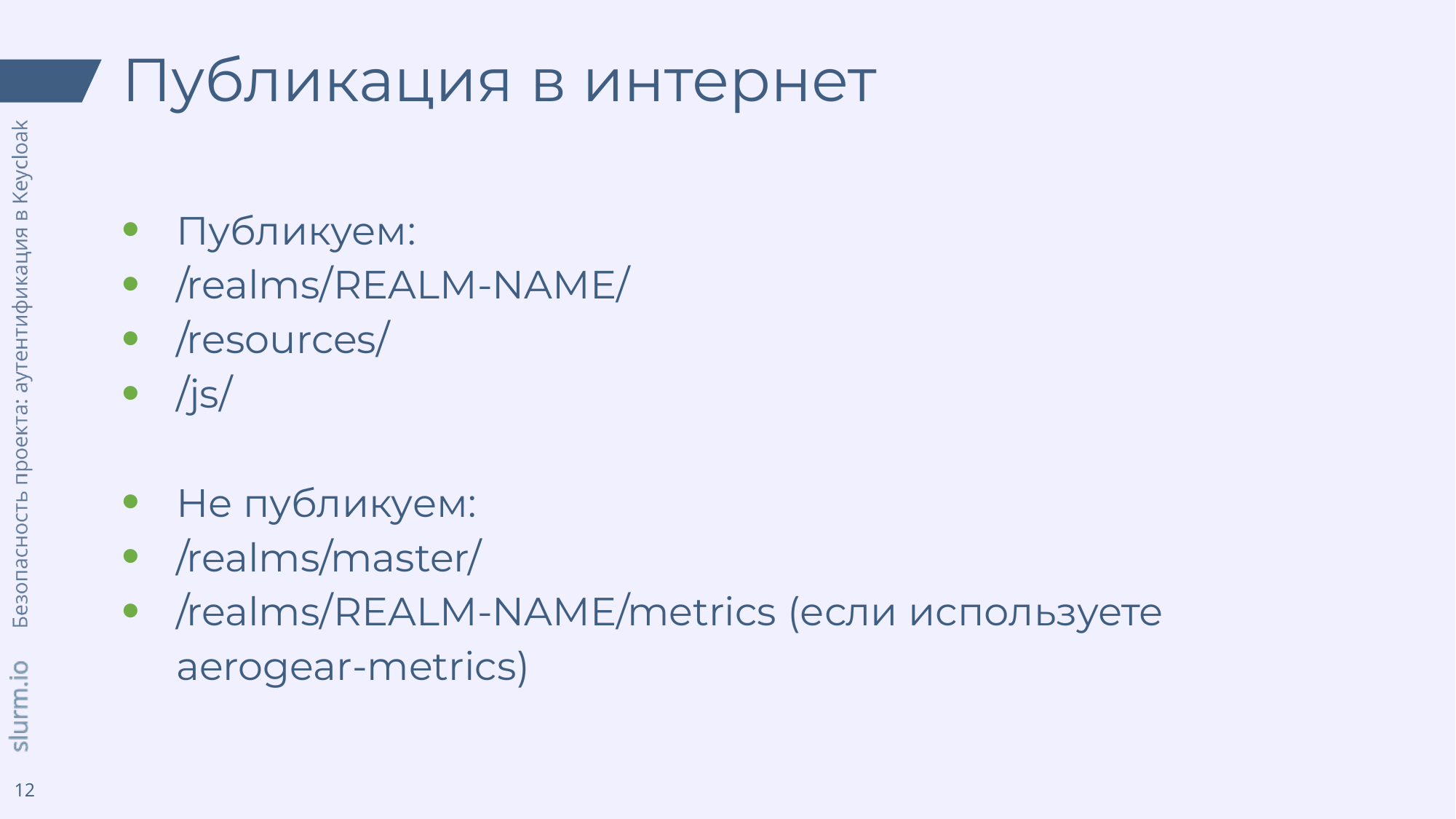

# Публикация в интернет
Публикуем:
/realms/REALM-NAME/
/resources/
/js/

Не публикуем:
/realms/master/
/realms/REALM-NAME/metrics (если используете aerogear-metrics)